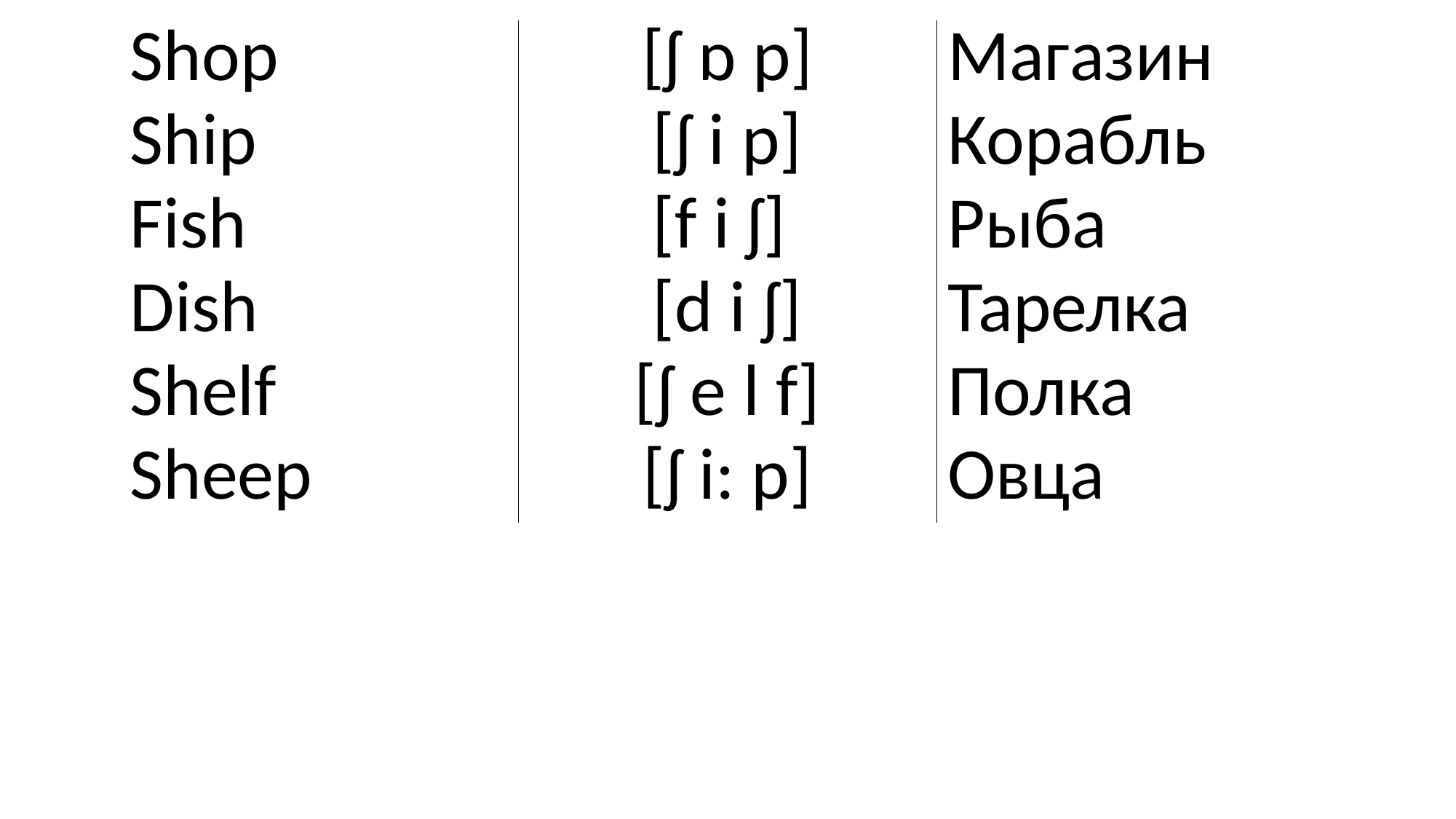

| Shop | [ʃ ɒ p] | Магазин |
| --- | --- | --- |
| Ship | [ʃ i p] | Корабль |
| Fish | [f i ʃ] | Рыба |
| Dish | [d i ʃ] | Тарелка |
| Shelf | [ʃ e l f] | Полка |
| Sheep | [ʃ i: p] | Овца |
#